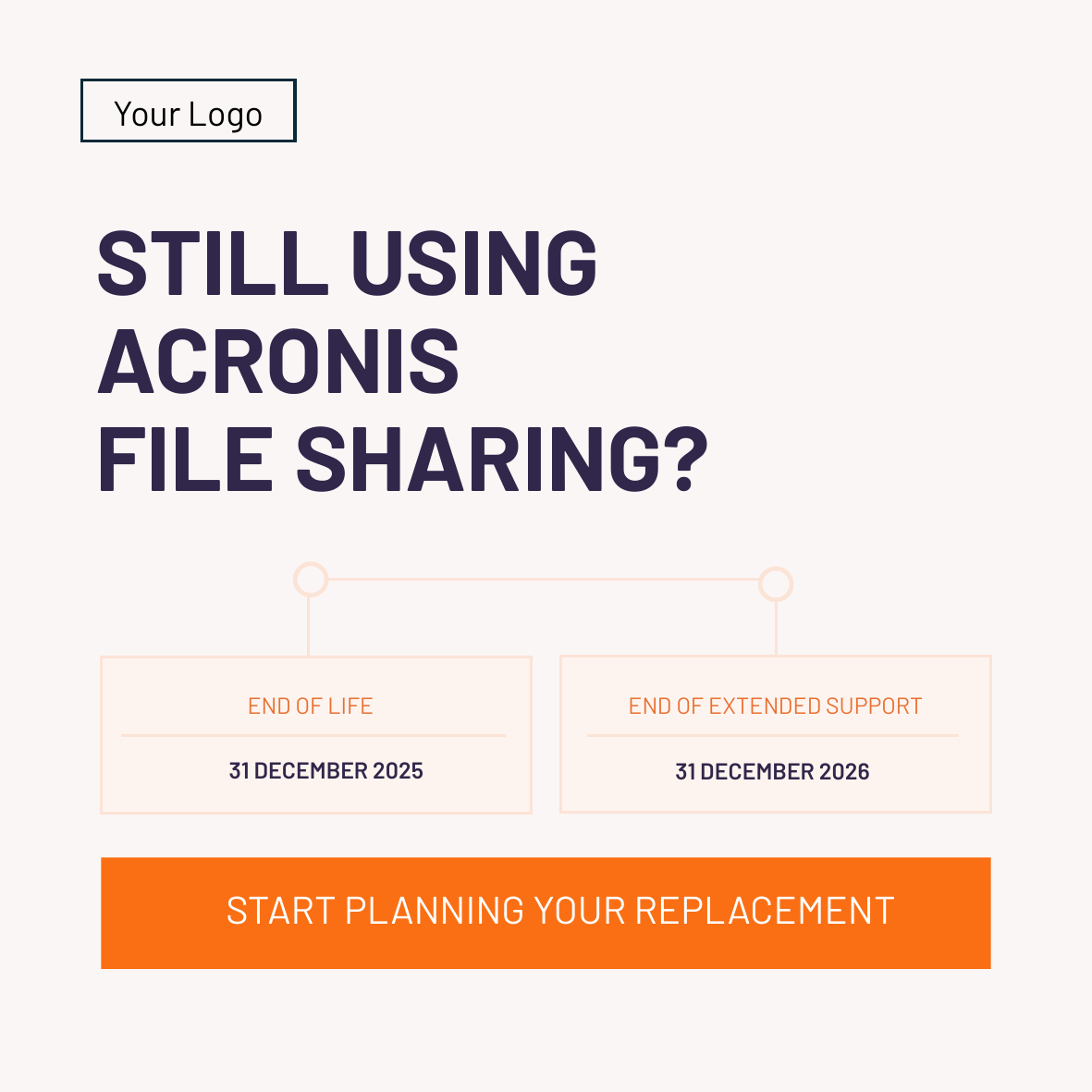

Your Logo
# STILL USING ACRONIS FILE SHARING?

END OF LIFE
END OF EXTENDED SUPPORT
31 DECEMBER 2025
31 DECEMBER 2026

START PLANNING YOUR REPLACEMENT